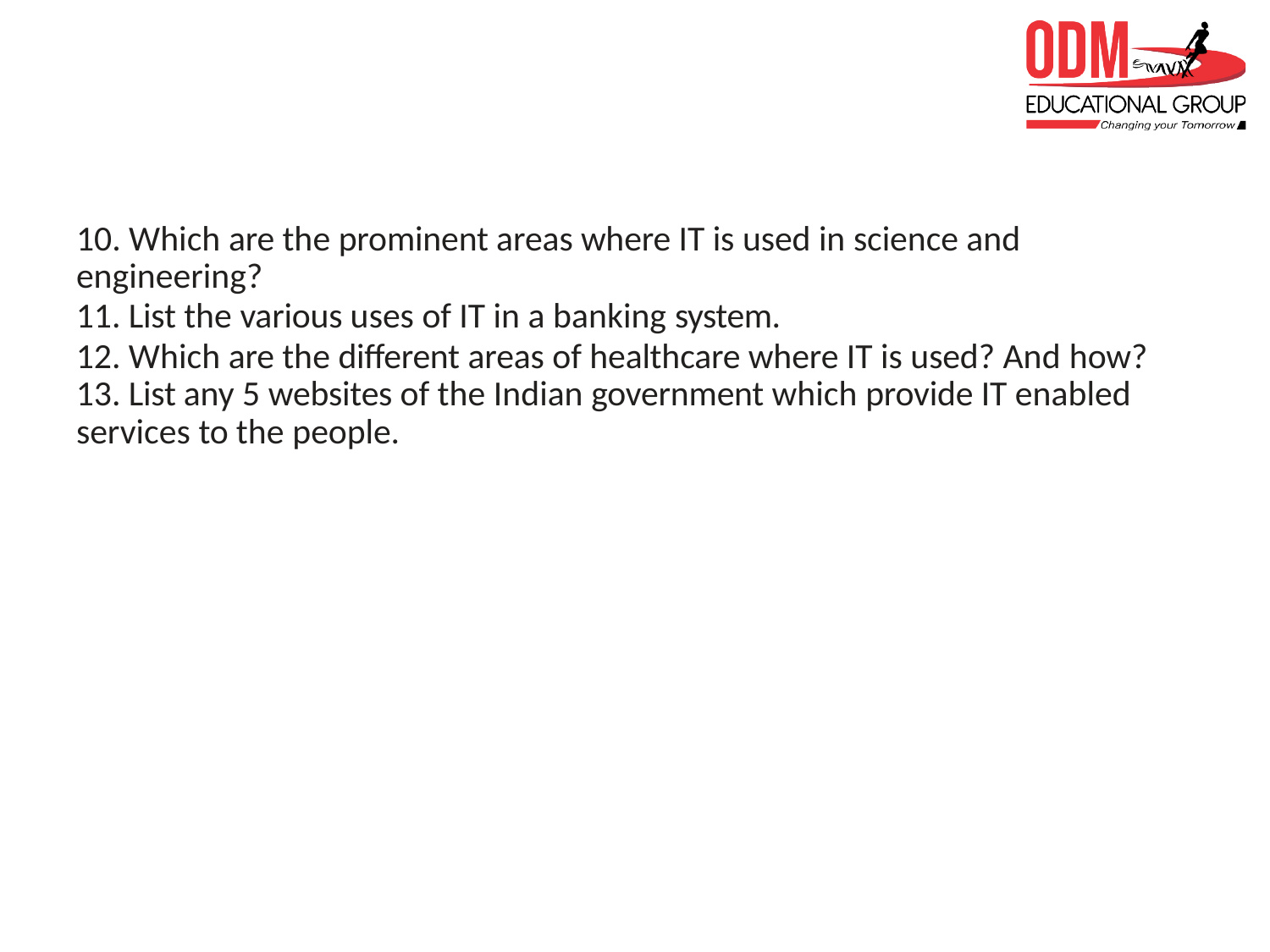

Which are the prominent areas where IT is used in science and
engineering?
List the various uses of IT in a banking system.
Which are the different areas of healthcare where IT is used? And how?
List any 5 websites of the Indian government which provide IT enabled
services to the people.